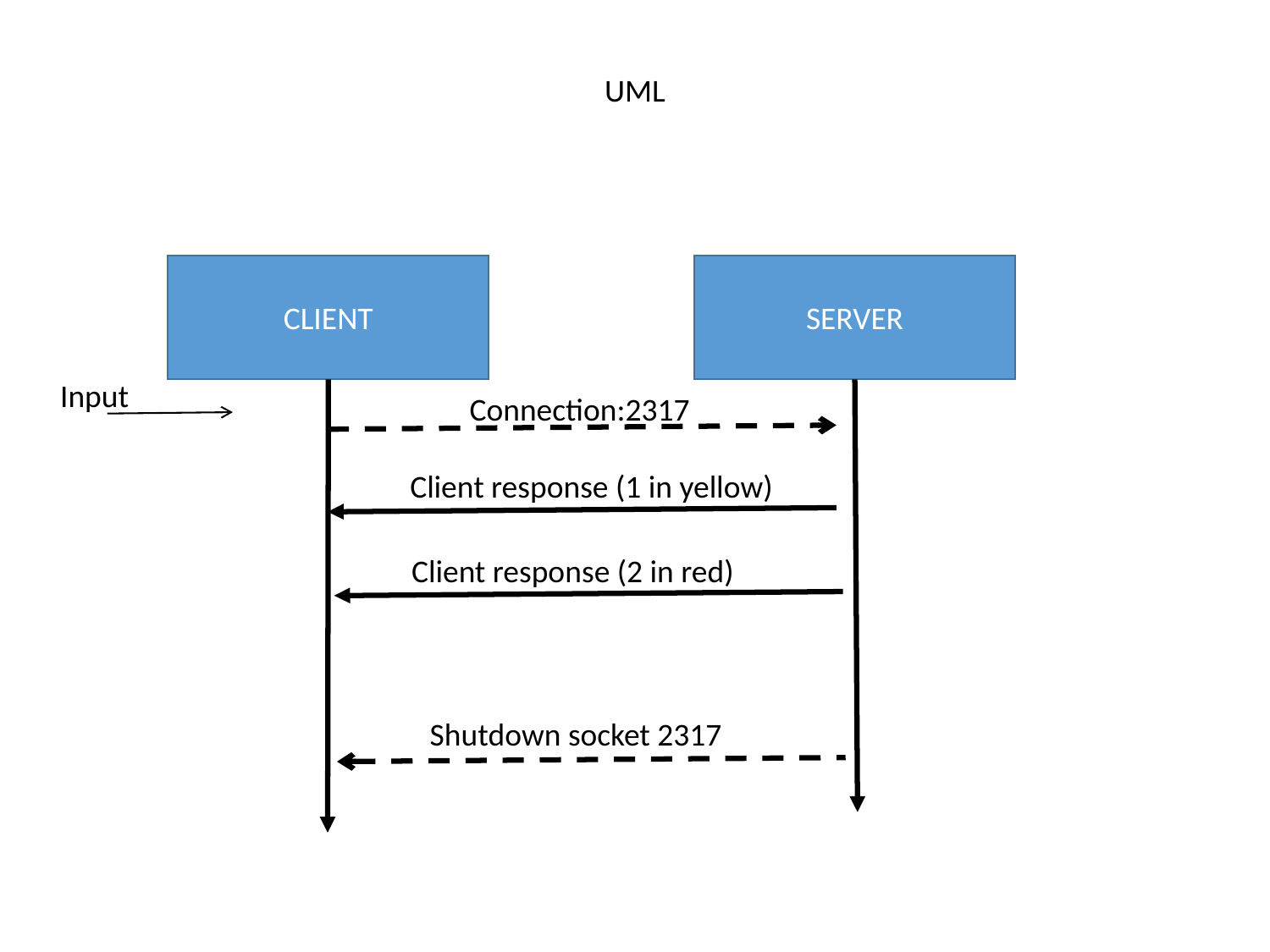

UML
CLIENT
SERVER
Input
Connection:2317
Client response (1 in yellow)
Client response (2 in red)
Shutdown socket 2317